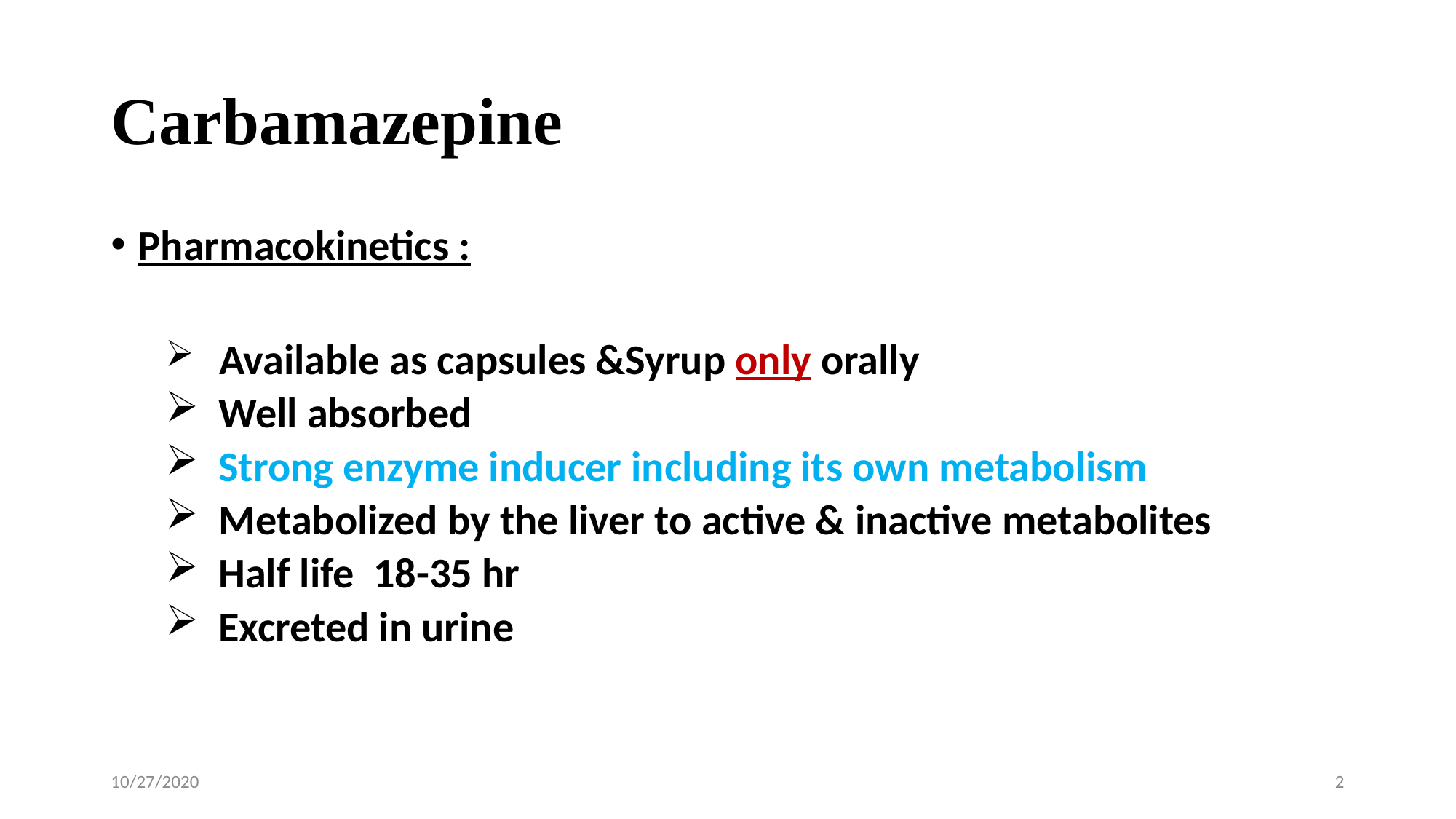

# Carbamazepine
Pharmacokinetics :

   Available as capsules &Syrup only orally
  Well absorbed
  Strong enzyme inducer including its own metabolism
  Metabolized by the liver to active & inactive metabolites
  Half life  18-35 hr
  Excreted in urine

10/27/2020
2